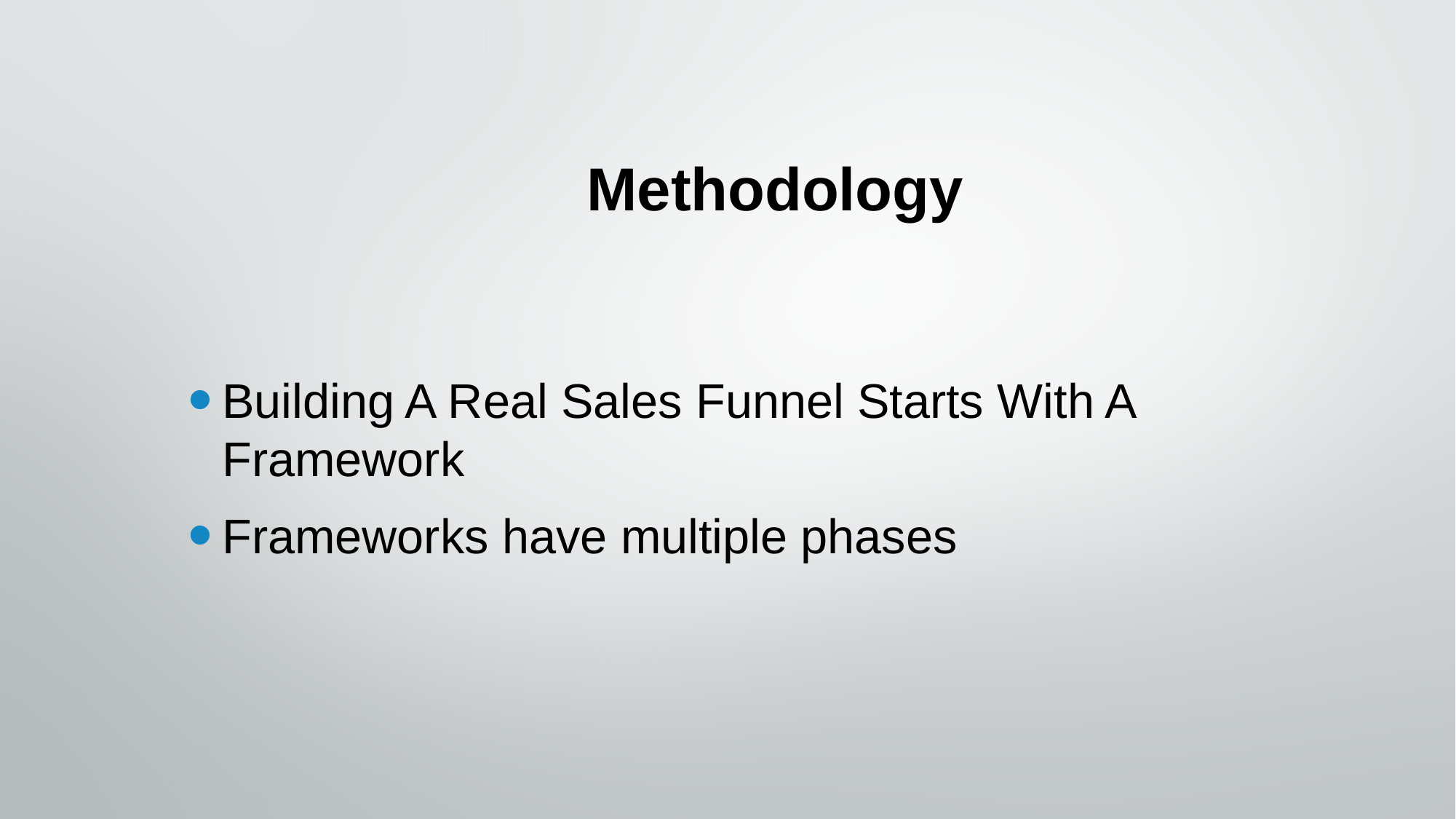

# Methodology
Building A Real Sales Funnel Starts With A Framework
Frameworks have multiple phases